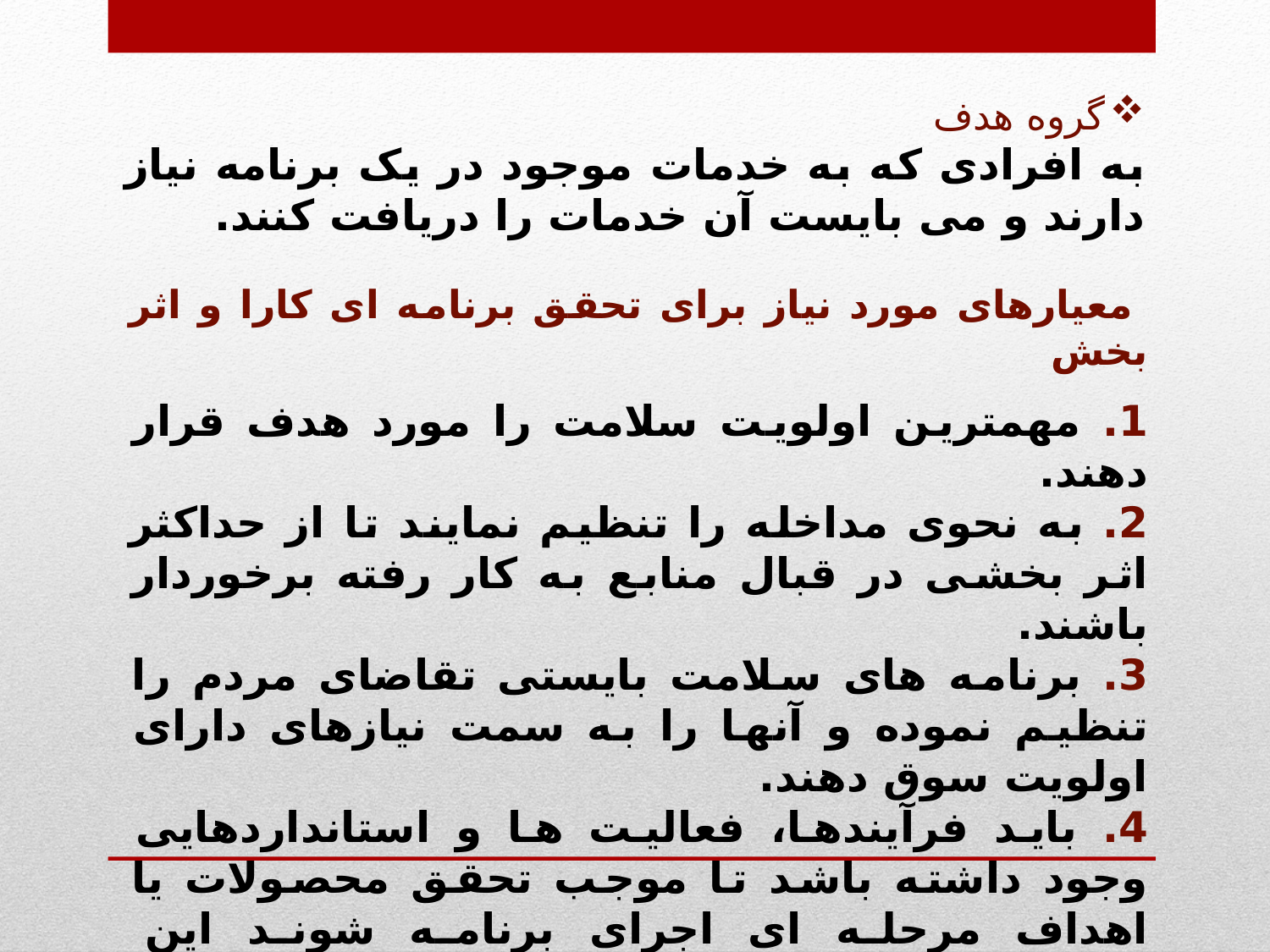

گروه هدف
به افرادی که به خدمات موجود در یک برنامه نیاز دارند و می بایست آن خدمات را دریافت کنند.

 معیارهای مورد نیاز برای تحقق برنامه ای کارا و اثر بخش

1. مهمترین اولویت سلامت را مورد هدف قرار دهند.
2. به نحوی مداخله را تنظیم نمایند تا از حداکثر اثر بخشی در قبال منابع به کار رفته برخوردار باشند.
3. برنامه های سلامت بایستی تقاضای مردم را تنظیم نموده و آنها را به سمت نیازهای دارای اولویت سوق دهند.
4. باید فرآیندها، فعالیت ها و استانداردهایی وجود داشته باشد تا موجب تحقق محصولات یا اهداف مرحله ای اجرای برنامه شوند این استانداردها شامل استانداردهای فرآیند خدمات و فرآیند پشتیبان است.